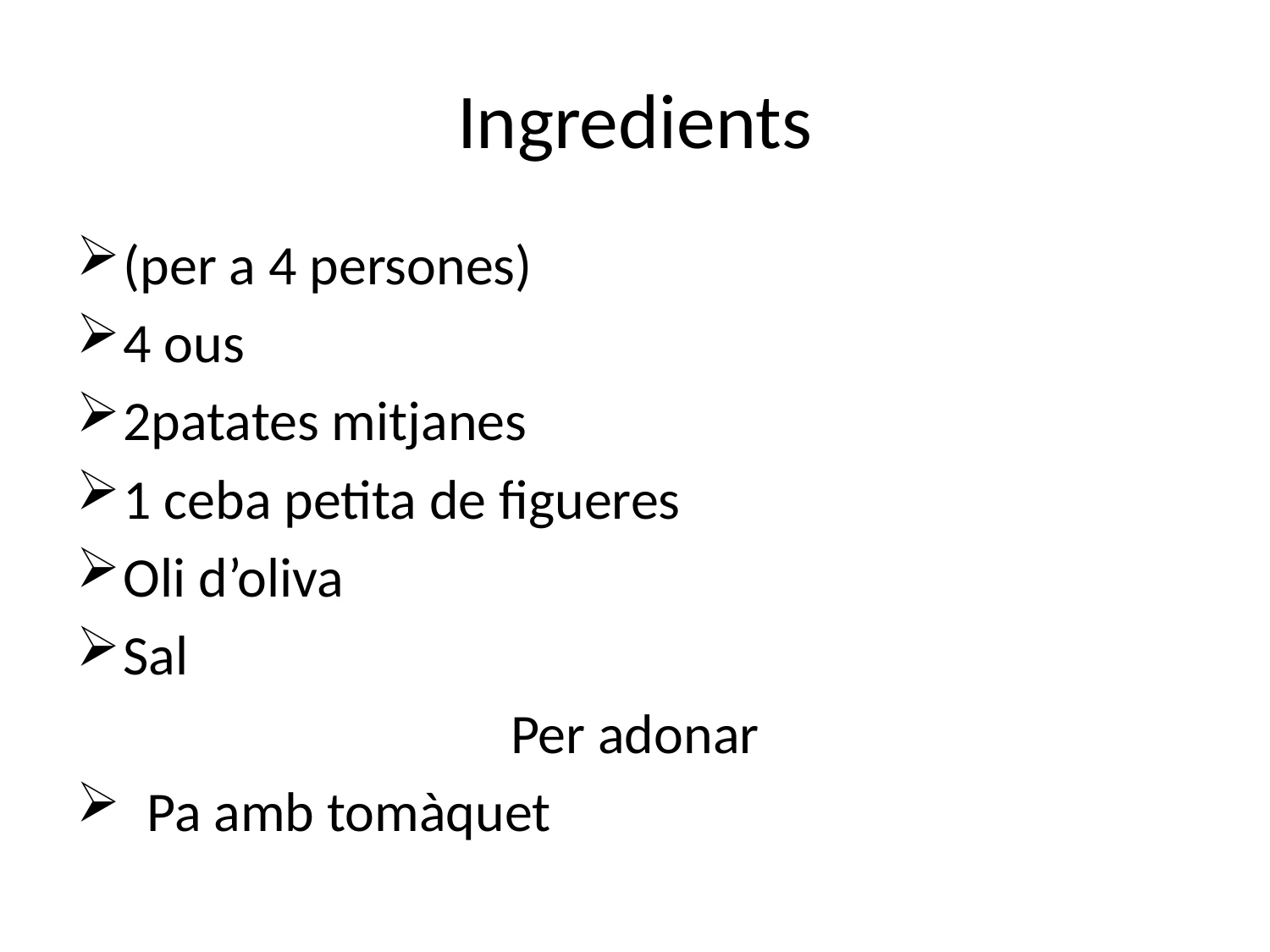

# Ingredients
(per a 4 persones)
4 ous
2patates mitjanes
1 ceba petita de figueres
Oli d’oliva
Sal
Per adonar
Pa amb tomàquet